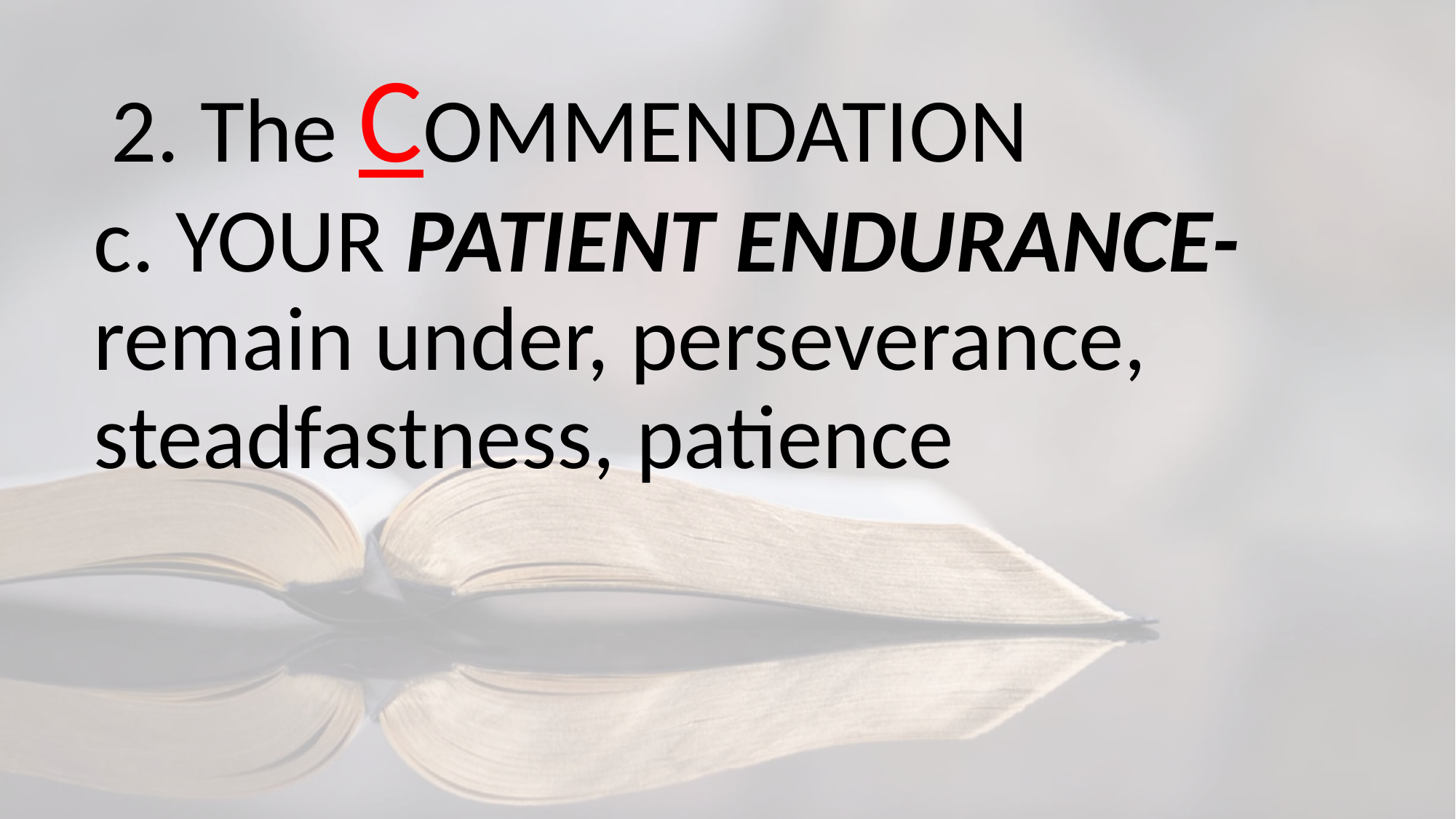

# 2. The COMMENDATION
c. YOUR PATIENT ENDURANCE- remain under, perseverance, steadfastness, patience